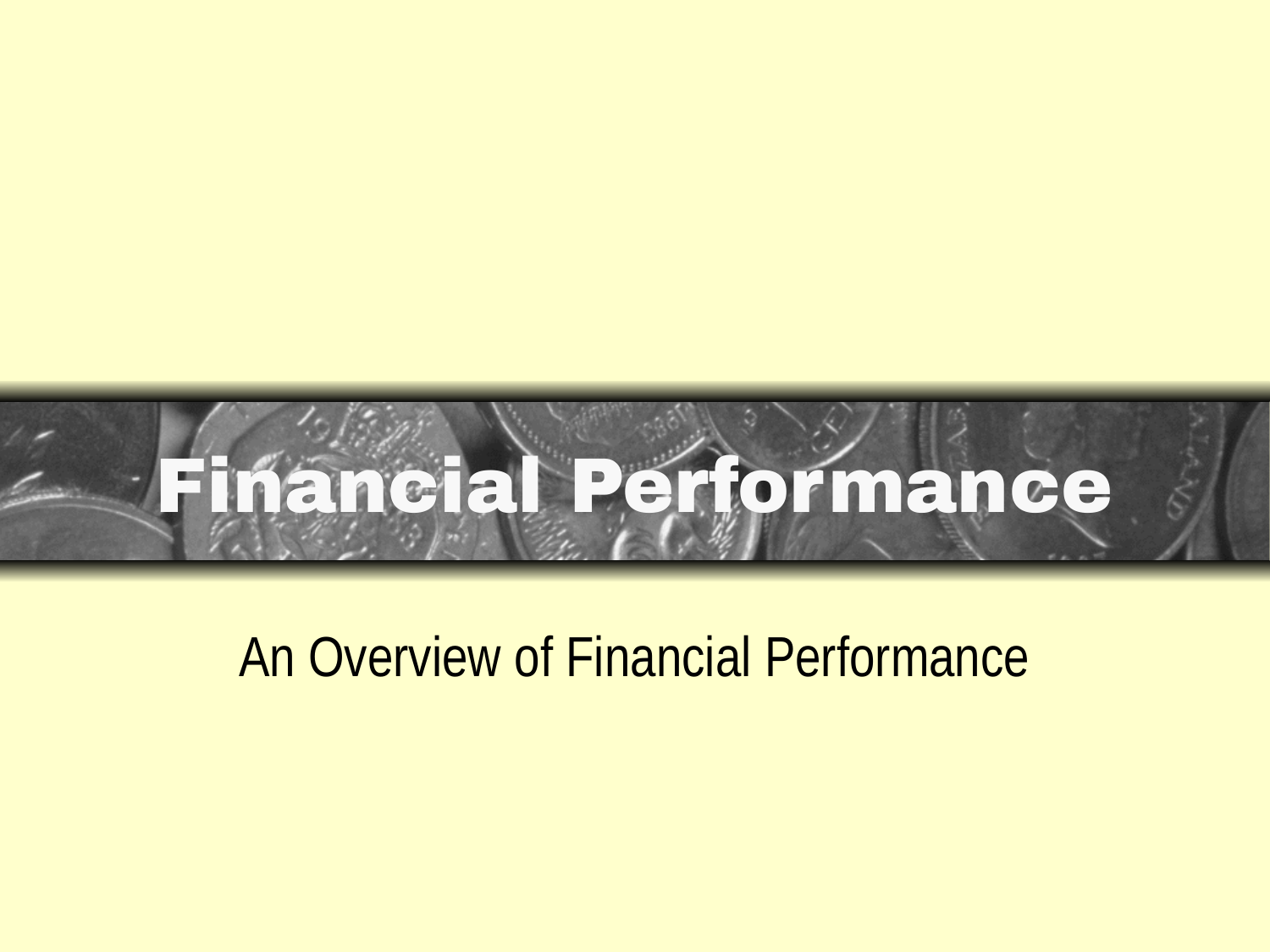

# Financial Performance
An Overview of Financial Performance